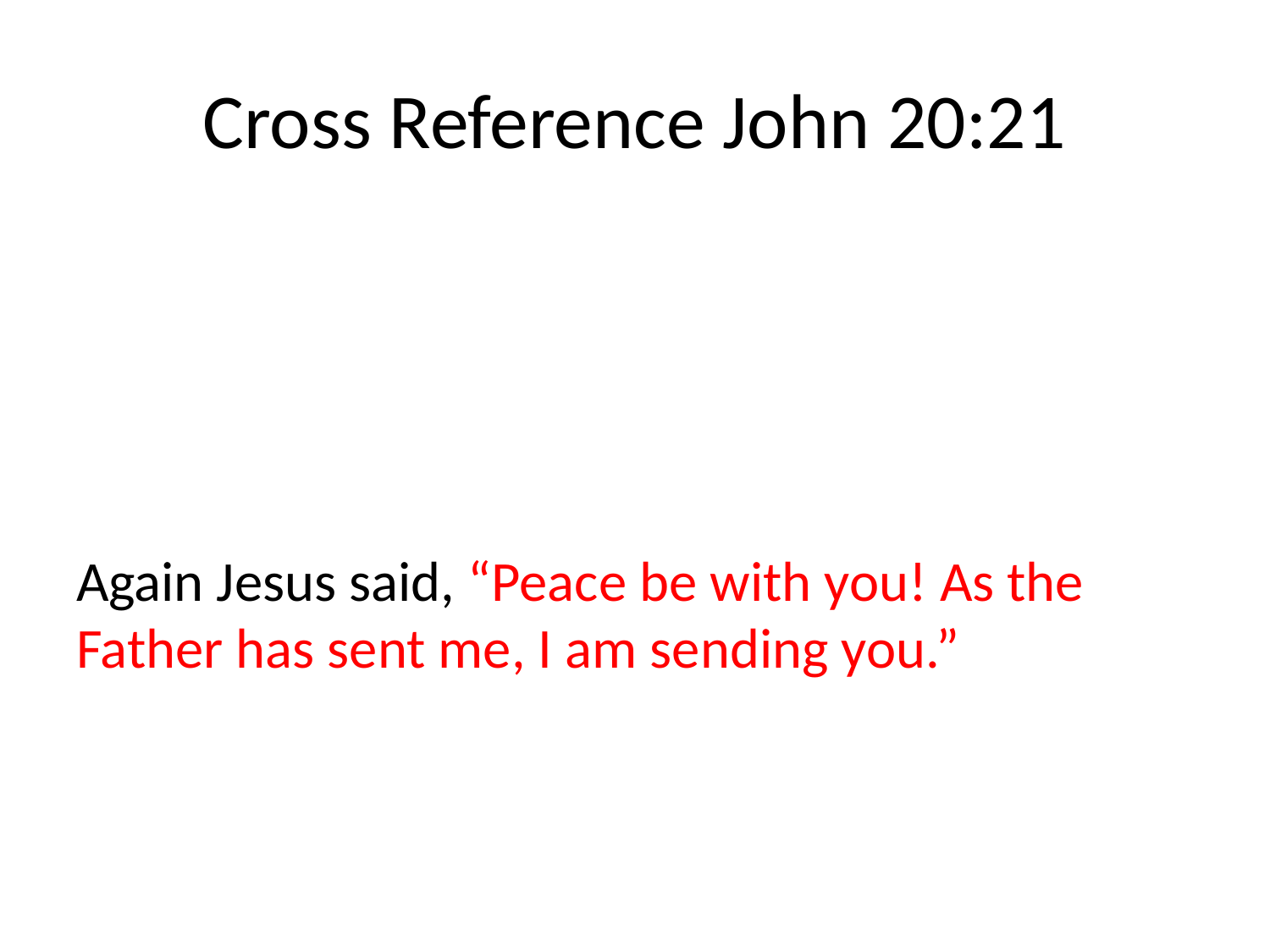

# Cross Reference John 20:21

Again Jesus said, “Peace be with you! As the Father has sent me, I am sending you.”